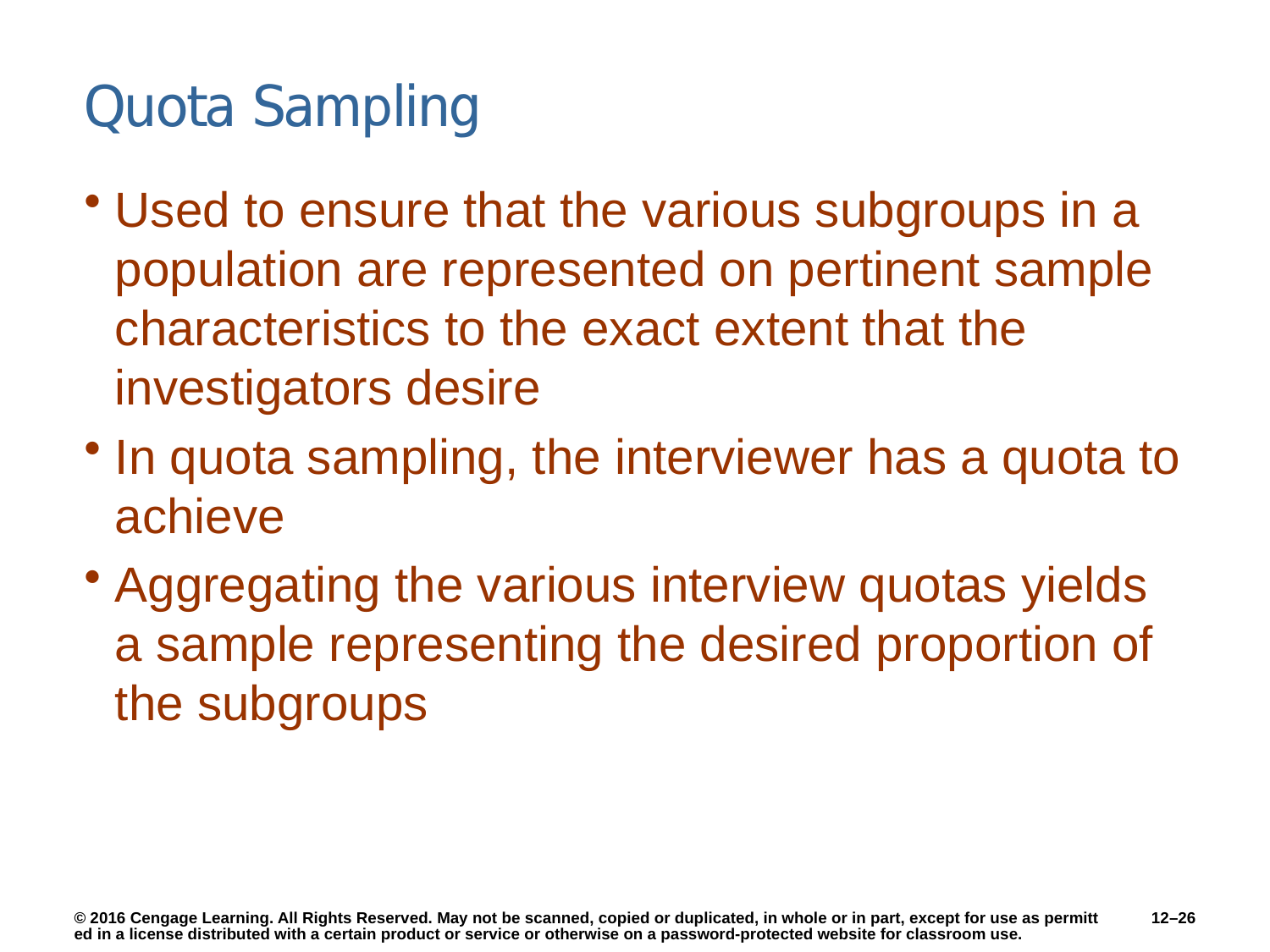

# Quota Sampling
Used to ensure that the various subgroups in a population are represented on pertinent sample characteristics to the exact extent that the investigators desire
In quota sampling, the interviewer has a quota to achieve
Aggregating the various interview quotas yields a sample representing the desired proportion of the subgroups
12–26
© 2016 Cengage Learning. All Rights Reserved. May not be scanned, copied or duplicated, in whole or in part, except for use as permitted in a license distributed with a certain product or service or otherwise on a password-protected website for classroom use.